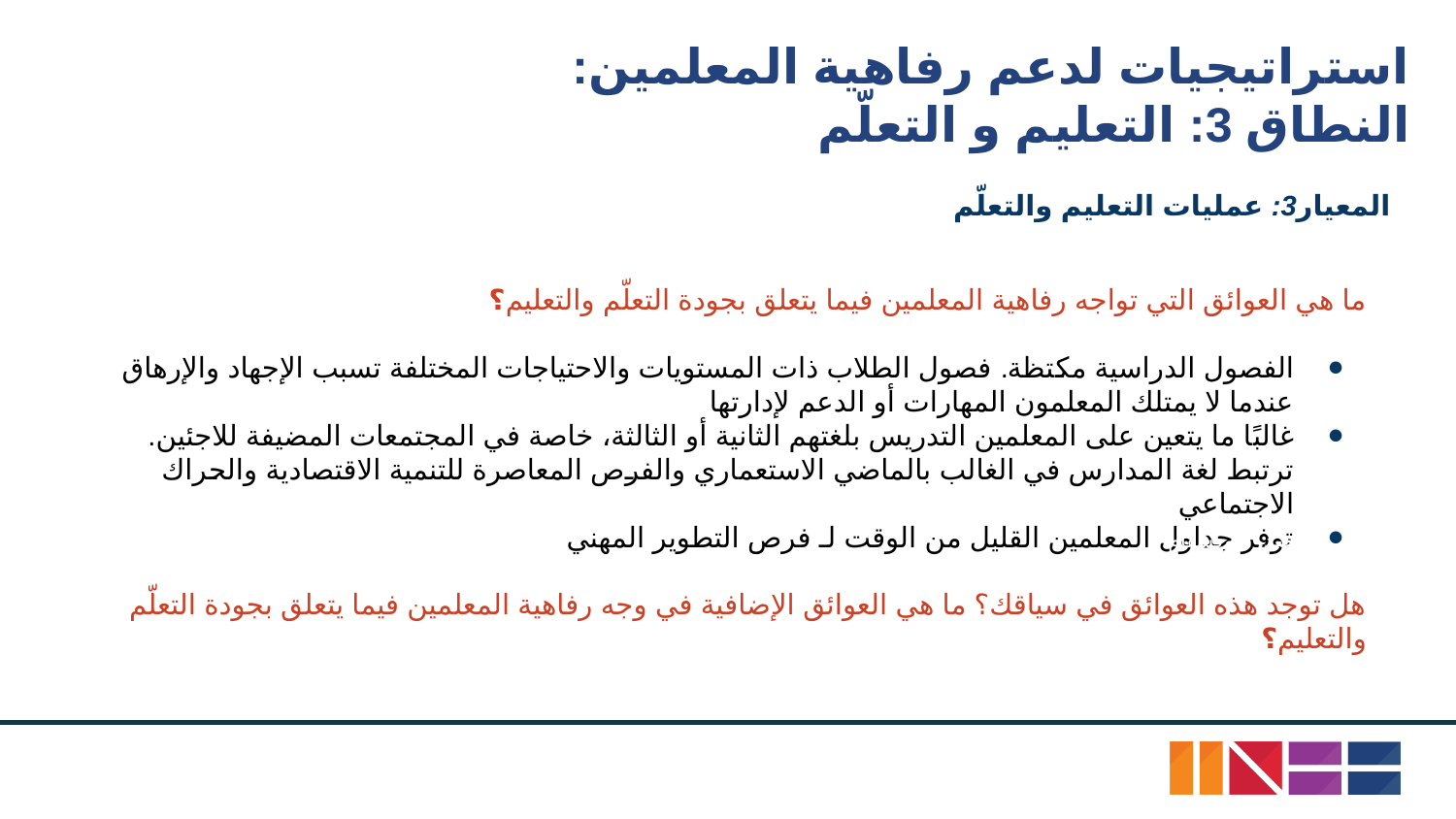

# استراتيجيات لدعم رفاهية المعلمين:
النطاق 3: التعليم و التعلّم
المعيار3: عمليات التعليم والتعلّم
ما هي العوائق التي تواجه رفاهية المعلمين فيما يتعلق بجودة التعلّم والتعليم؟

الفصول الدراسية مكتظة. فصول الطلاب ذات المستويات والاحتياجات المختلفة تسبب الإجهاد والإرهاق عندما لا يمتلك المعلمون المهارات أو الدعم لإدارتها
غالبًا ما يتعين على المعلمين التدريس بلغتهم الثانية أو الثالثة، خاصة في المجتمعات المضيفة للاجئين. ترتبط لغة المدارس في الغالب بالماضي الاستعماري والفرص المعاصرة للتنمية الاقتصادية والحراك الاجتماعي
توفر جداول المعلمين القليل من الوقت لـ فرص التطوير المهني

هل توجد هذه العوائق في سياقك؟ ما هي العوائق الإضافية في وجه رفاهية المعلمين فيما يتعلق بجودة التعلّم والتعليم؟
المصدر: اوكسفام